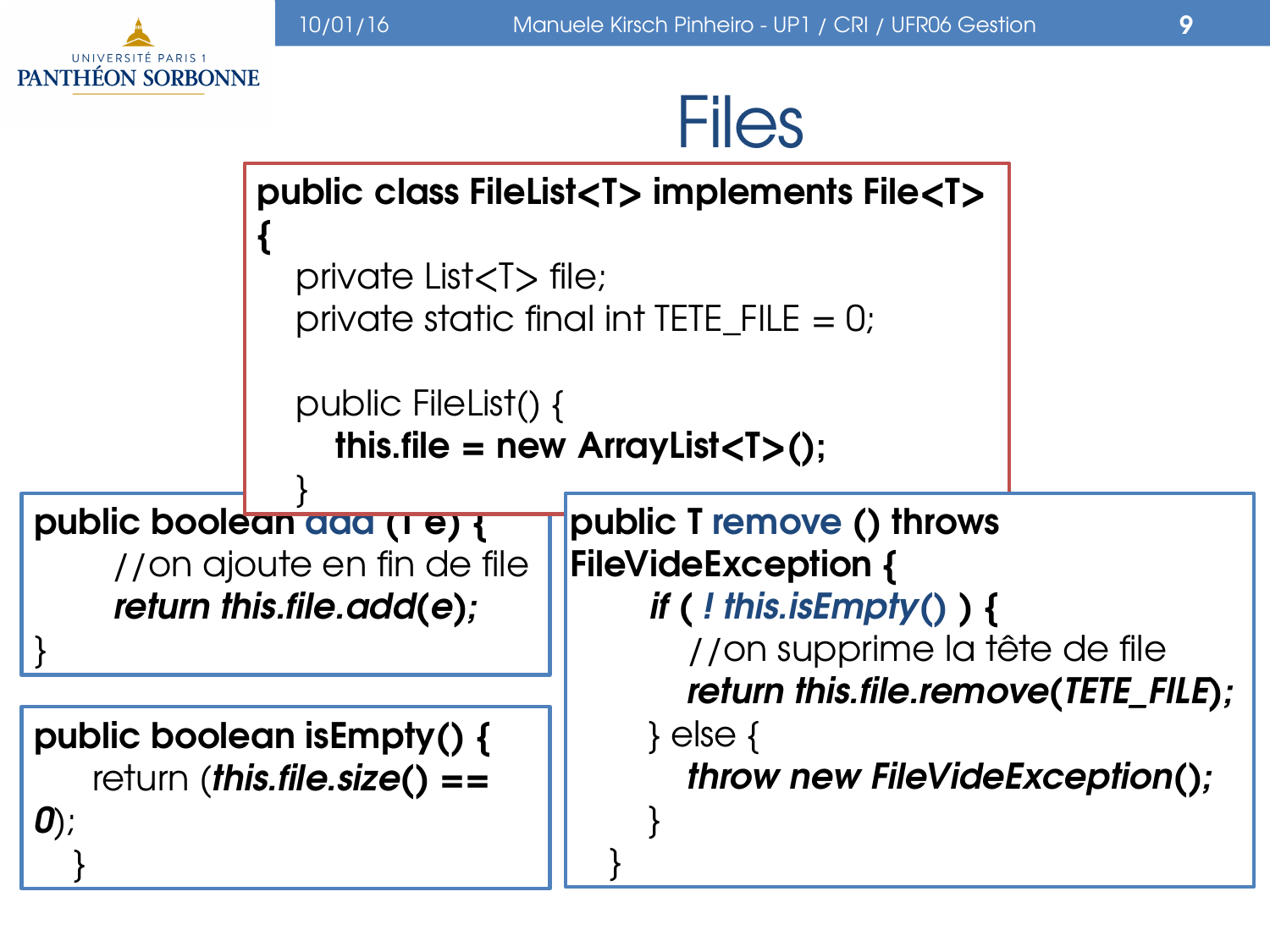

10/01/16
Manuele Kirsch Pinheiro - UP1 / CRI / UFR06 Gestion
9
# Files
public class FileList<T> implements File<T> {
    private List<T> file;
    private static final int TETE_FILE = 0;

    public FileList() {
        this.file = new ArrayList<T>();
    }
public boolean add (T e) {
        //on ajoute en fin de file
        return this.file.add(e);
}
public T remove () throws FileVideException {
        if ( ! this.isEmpty() ) {
            //on supprime la tête de file
            return this.file.remove(TETE_FILE);
        } else {
            throw new FileVideException();
        }
    }
public boolean isEmpty() {
      return (this.file.size() == 0);
    }